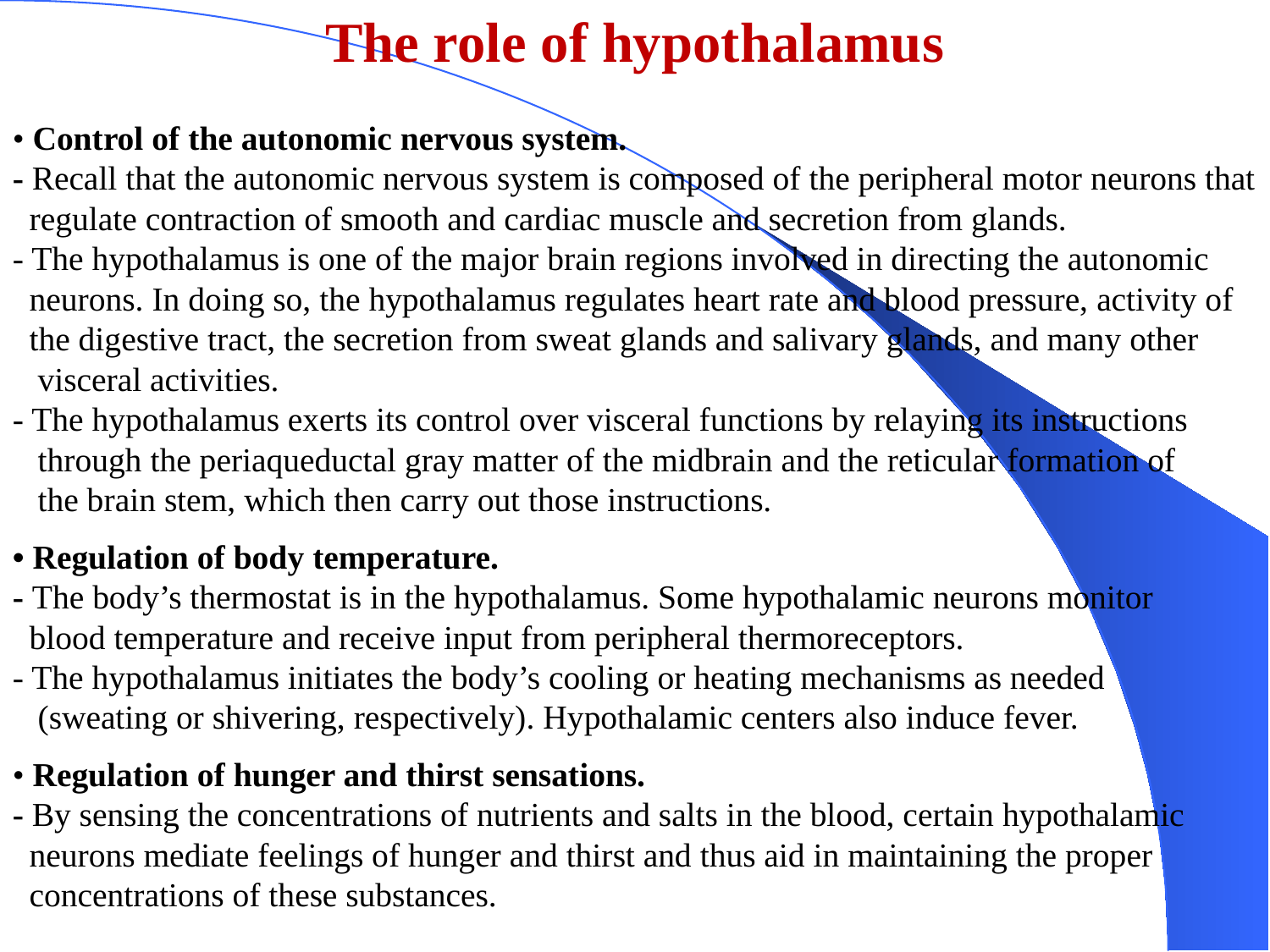

The role of hypothalamus
• Control of the autonomic nervous system.
- Recall that the autonomic nervous system is composed of the peripheral motor neurons that
  regulate contraction of smooth and cardiac muscle and secretion from glands.
- The hypothalamus is one of the major brain regions involved in directing the autonomic
  neurons. In doing so, the hypothalamus regulates heart rate and blood pressure, activity of
  the digestive tract, the secretion from sweat glands and salivary glands, and many other
   visceral activities.
- The hypothalamus exerts its control over visceral functions by relaying its instructions
   through the periaqueductal gray matter of the midbrain and the reticular formation of
   the brain stem, which then carry out those instructions.
• Regulation of body temperature.
- The body’s thermostat is in the hypothalamus. Some hypothalamic neurons monitor
  blood temperature and receive input from peripheral thermoreceptors.
- The hypothalamus initiates the body’s cooling or heating mechanisms as needed
   (sweating or shivering, respectively). Hypothalamic centers also induce fever.
• Regulation of hunger and thirst sensations.
- By sensing the concentrations of nutrients and salts in the blood, certain hypothalamic
  neurons mediate feelings of hunger and thirst and thus aid in maintaining the proper
  concentrations of these substances.